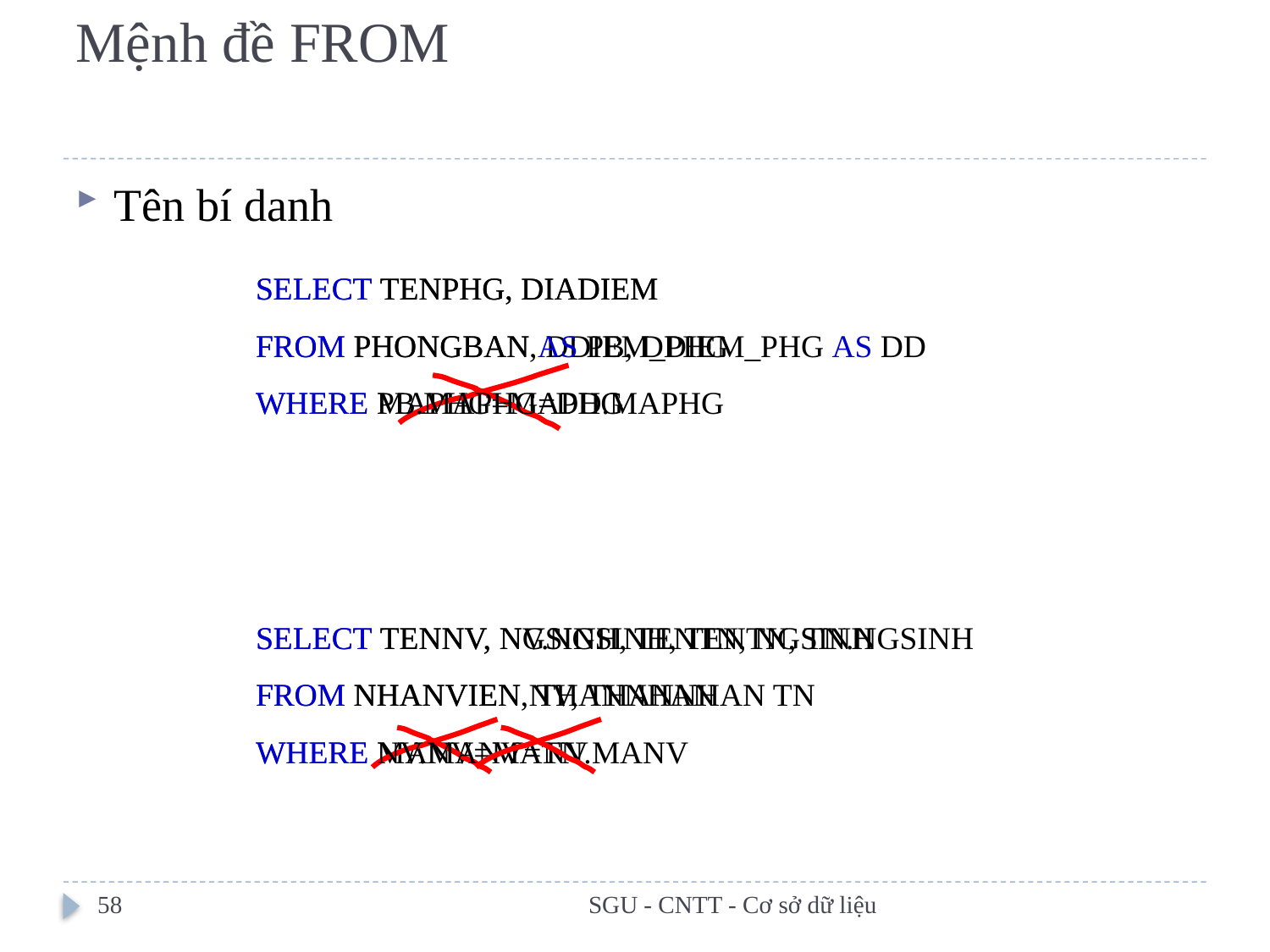

# Mệnh đề FROM
Tên bí danh

SELECT TENPHG, DIADIEM
FROM PHONGBAN, DDIEM_PHG
WHERE MAPHG=MAPHG
SELECT TENPHG, DIADIEM
FROM PHONGBAN AS PB, DDIEM_PHG AS DD
WHERE PB.MAPHG=DD.MAPHG

SELECT TENNV, NGSINH, TENTN, NGSINH
FROM NHANVIEN, THANNHAN
WHERE MANV=MANV
SELECT TENNV, NV.NGSINH, TENTN, TN.NGSINH
FROM NHANVIEN NV, THANNHAN TN
WHERE NV.MANV=TN.MANV

58
SGU - CNTT - Cơ sở dữ liệu